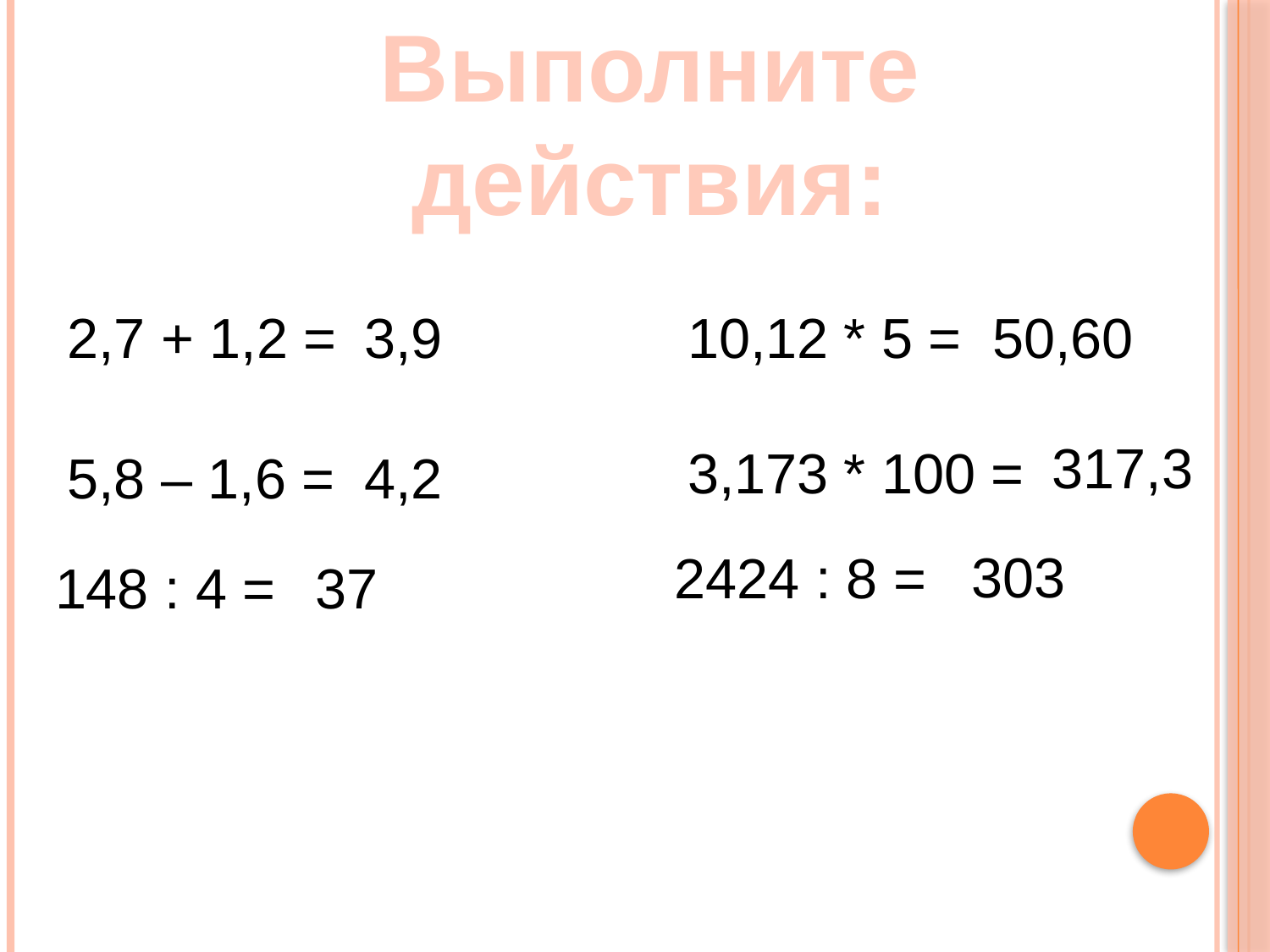

Выполните действия:
#
2,7 + 1,2 =

5,8 – 1,6 =

3,9
10,12 * 5 =

3,173 * 100 =
50,60
317,3
4,2
303
2424 : 8 =
148 : 4 =
37